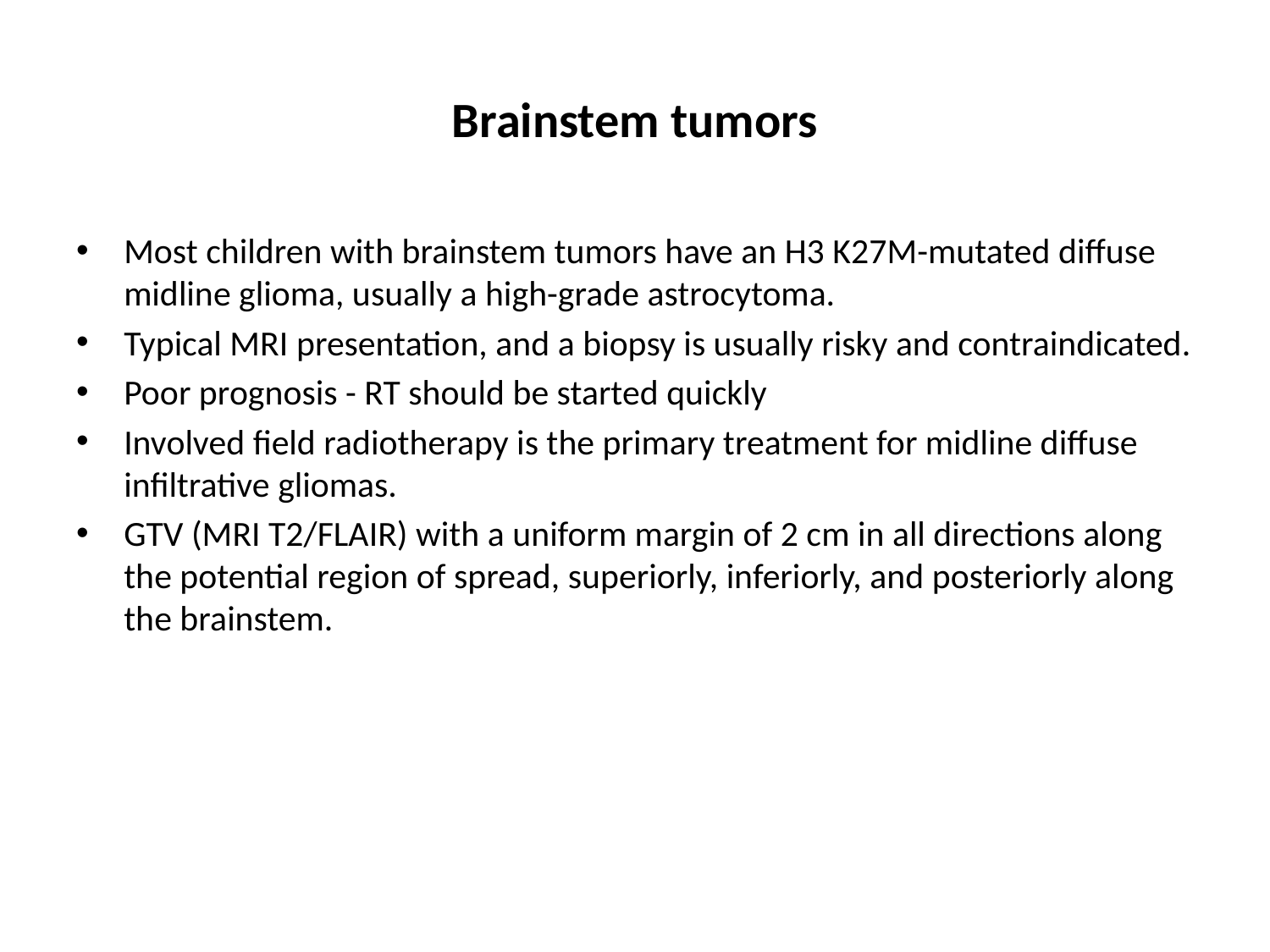

# Brainstem tumors
Most children with brainstem tumors have an H3 K27M-mutated diffuse midline glioma, usually a high-grade astrocytoma.
Typical MRI presentation, and a biopsy is usually risky and contraindicated.
Poor prognosis - RT should be started quickly
Involved field radiotherapy is the primary treatment for midline diffuse infiltrative gliomas.
GTV (MRI T2/FLAIR) with a uniform margin of 2 cm in all directions along the potential region of spread, superiorly, inferiorly, and posteriorly along the brainstem.